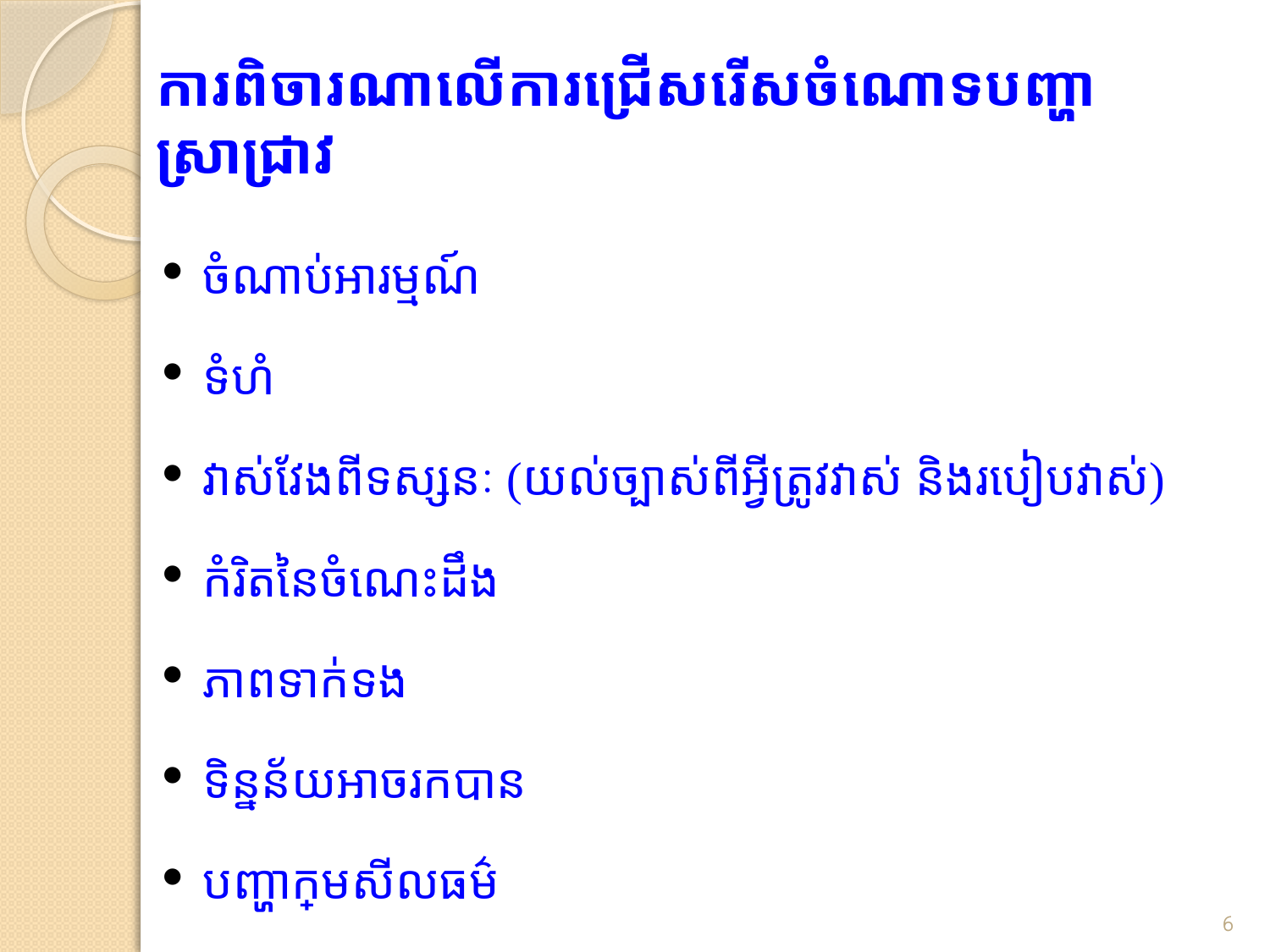

# ការពិចារណាលើការជ្រើសរើសចំណោទបញ្ហាស្រាជ្រាវ
ចំណាប់អារម្មណ៍
ទំហំ
វាស់វែងពីទស្សនៈ (យល់ច្បាស់ពីអ្វីត្រូវវាស់ និងរបៀបវាស់)
កំរិតនៃចំណេះដឹង
ភាពទាក់ទង
ទិន្នន័យអាចរកបាន
បញ្ហាក្រមសីលធម៌
6